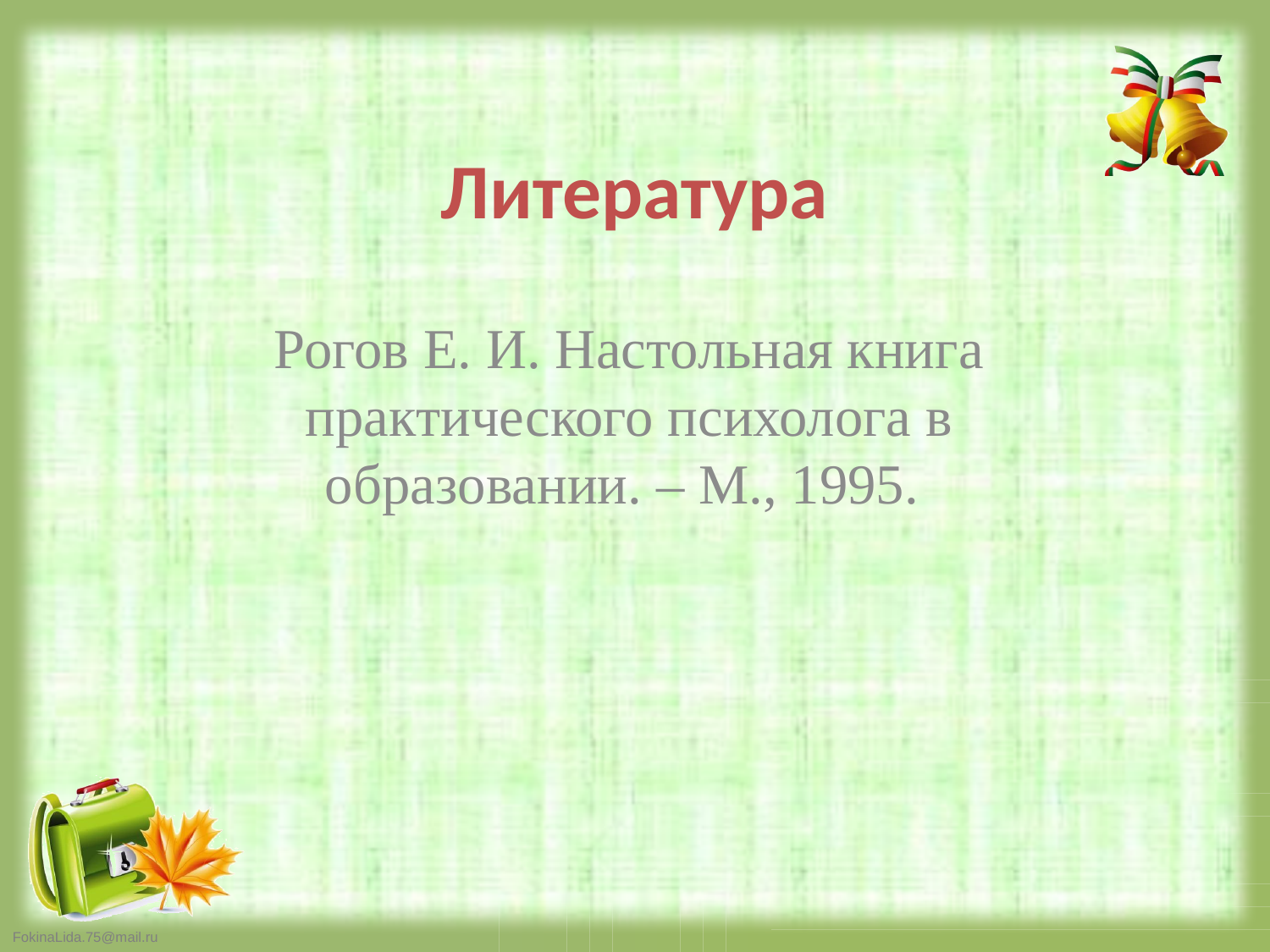

# Литература
Рогов Е. И. Настольная книга практического психолога в образовании. – М., 1995.